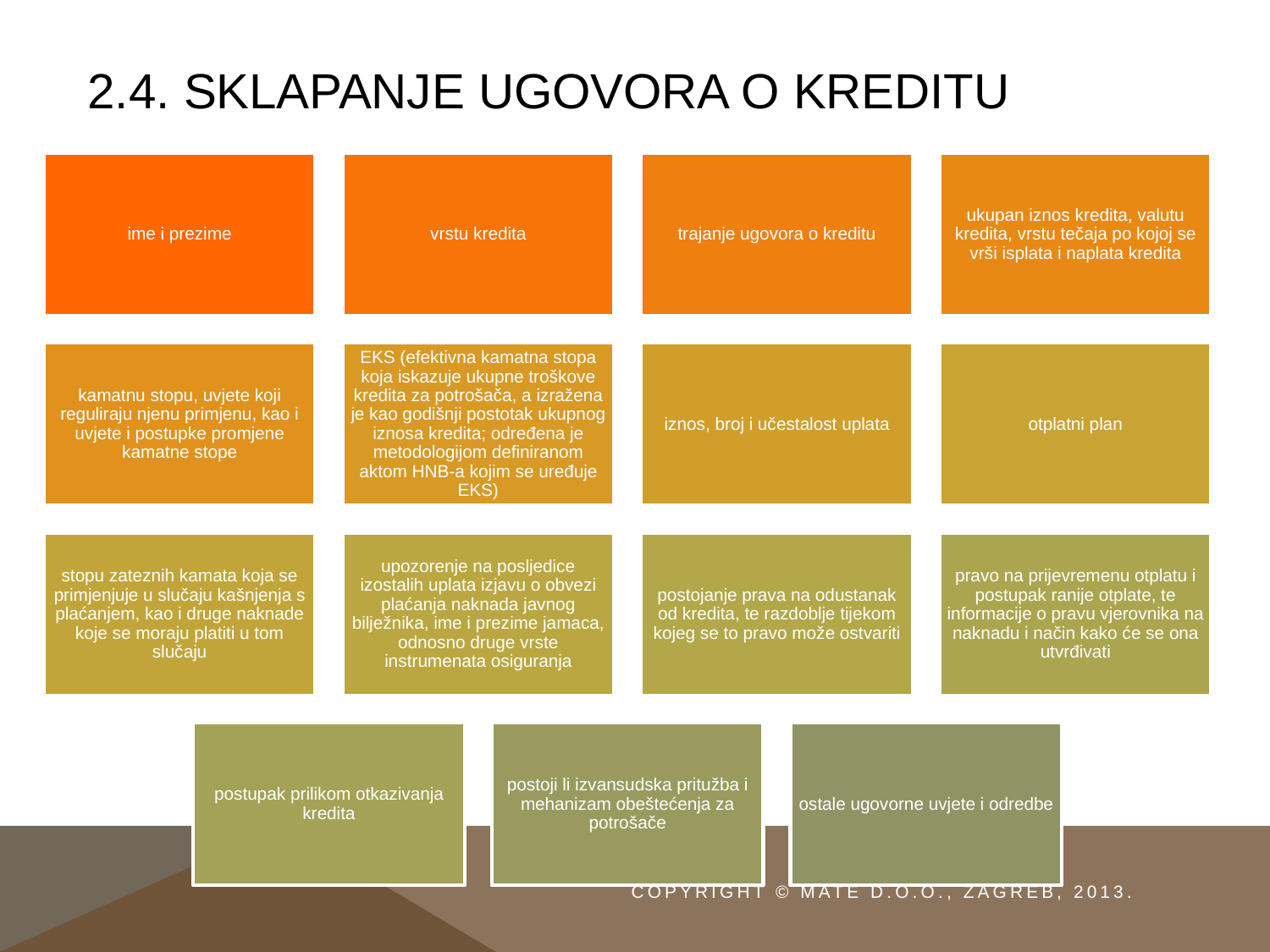

# 2.4. Sklapanje ugovora o kreditu
ime i prezime
vrstu kredita
trajanje ugovora o kreditu
ukupan iznos kredita, valutu kredita, vrstu tečaja po kojoj se vrši isplata i naplata kredita
kamatnu stopu, uvjete koji reguliraju njenu primjenu, kao i uvjete i postupke promjene kamatne stope
EKS (efektivna kamatna stopa koja iskazuje ukupne troškove kredita za potrošača, a izražena je kao godišnji postotak ukupnog iznosa kredita; određena je metodologijom definiranom aktom HNB-a kojim se uređuje EKS)
iznos, broj i učestalost uplata
otplatni plan
stopu zateznih kamata koja se primjenjuje u slučaju kašnjenja s plaćanjem, kao i druge naknade koje se moraju platiti u tom slučaju
upozorenje na posljedice izostalih uplata izjavu o obvezi plaćanja naknada javnog bilježnika, ime i prezime jamaca, odnosno druge vrste instrumenata osiguranja
postojanje prava na odustanak od kredita, te razdoblje tijekom kojeg se to pravo može ostvariti
pravo na prijevremenu otplatu i postupak ranije otplate, te informacije o pravu vjerovnika na naknadu i način kako će se ona utvrđivati
postupak prilikom otkazivanja kredita
postoji li izvansudska pritužba i mehanizam obeštećenja za potrošače
ostale ugovorne uvjete i odredbe
Copyright © MATE d.o.o., Zagreb, 2013.